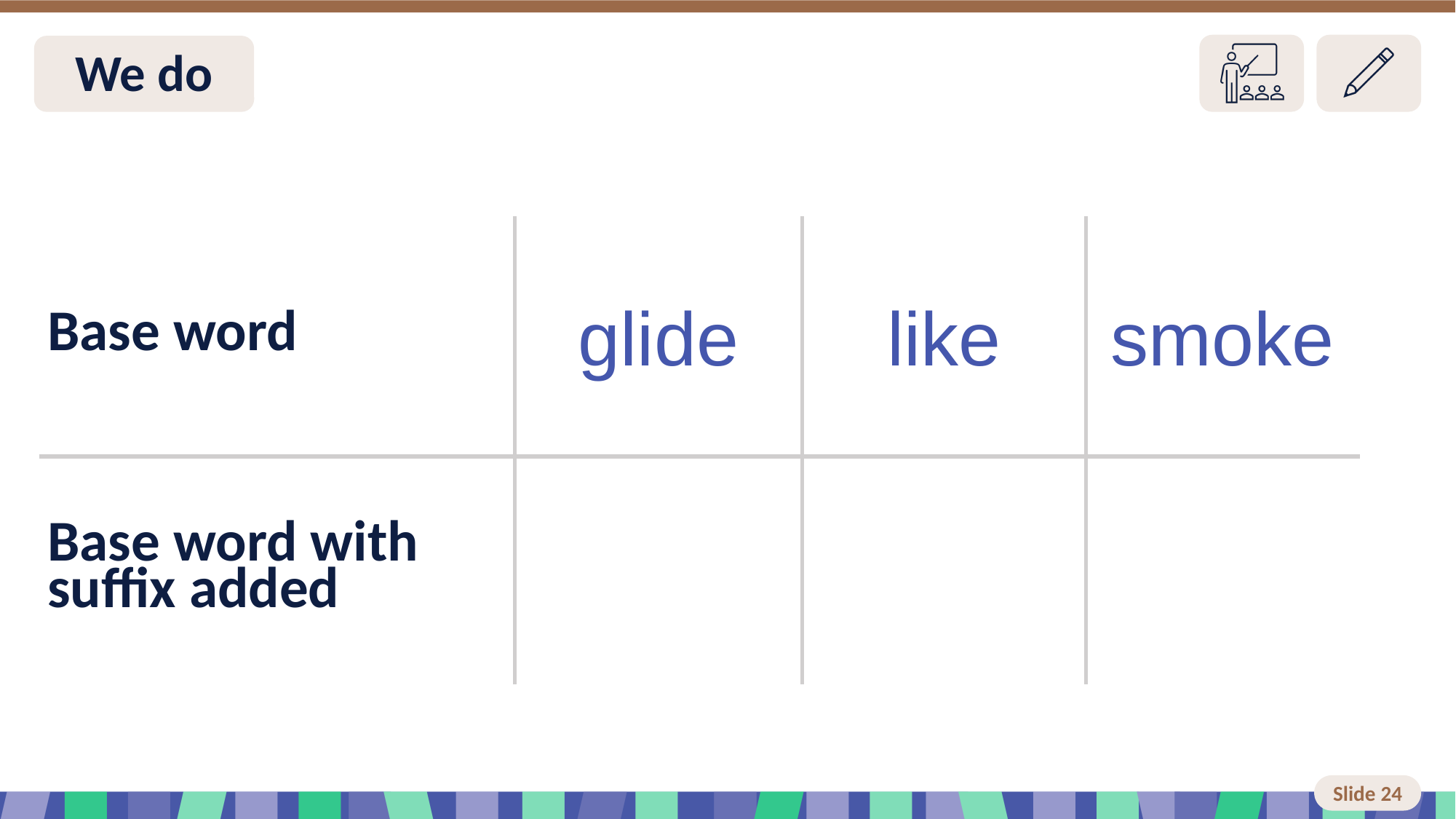

Slide 24 We do
| Base word | glide | like | smoke |
| --- | --- | --- | --- |
| Base word with suffix added |  |  |  |